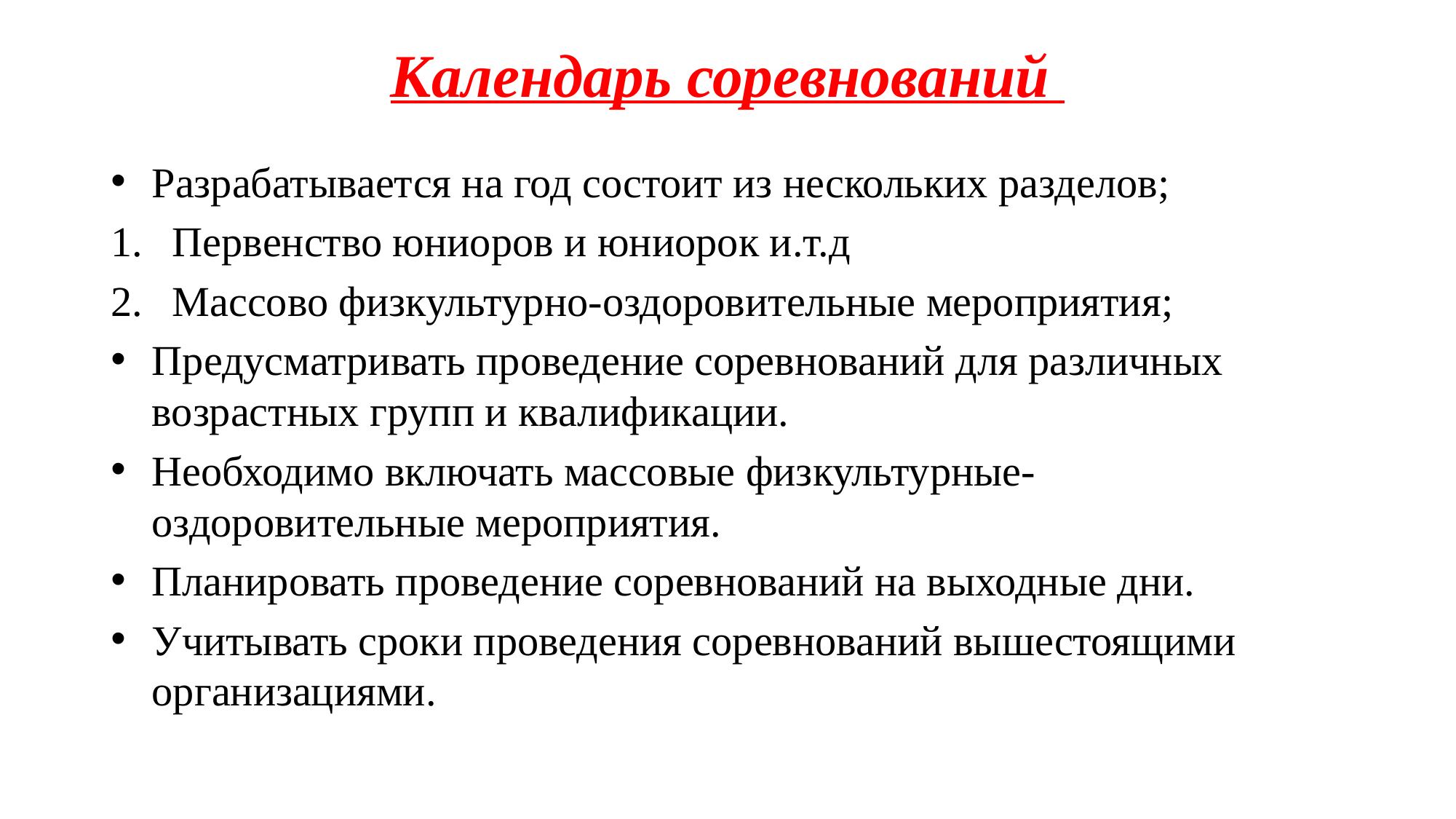

# Календарь соревнований
Разрабатывается на год состоит из нескольких разделов;
Первенство юниоров и юниорок и.т.д
Массово физкультурно-оздоровительные мероприятия;
Предусматривать проведение соревнований для различных возрастных групп и квалификации.
Необходимо включать массовые физкультурные-оздоровительные мероприятия.
Планировать проведение соревнований на выходные дни.
Учитывать сроки проведения соревнований вышестоящими организациями.